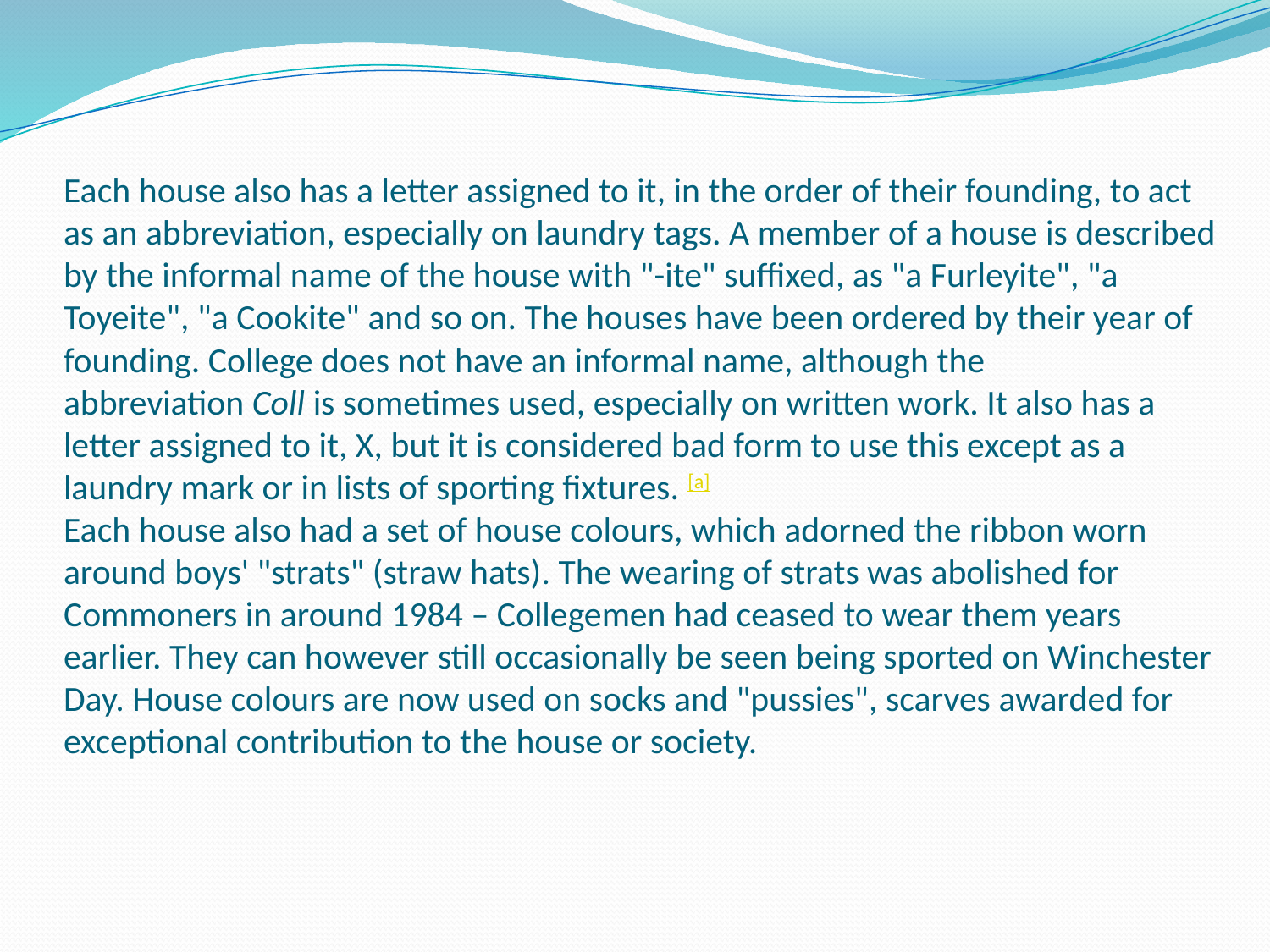

# Each house also has a letter assigned to it, in the order of their founding, to act as an abbreviation, especially on laundry tags. A member of a house is described by the informal name of the house with "-ite" suffixed, as "a Furleyite", "a Toyeite", "a Cookite" and so on. The houses have been ordered by their year of founding. College does not have an informal name, although the abbreviation Coll is sometimes used, especially on written work. It also has a letter assigned to it, X, but it is considered bad form to use this except as a laundry mark or in lists of sporting fixtures. [a] Each house also had a set of house colours, which adorned the ribbon worn around boys' "strats" (straw hats). The wearing of strats was abolished for Commoners in around 1984 – Collegemen had ceased to wear them years earlier. They can however still occasionally be seen being sported on Winchester Day. House colours are now used on socks and "pussies", scarves awarded for exceptional contribution to the house or society.